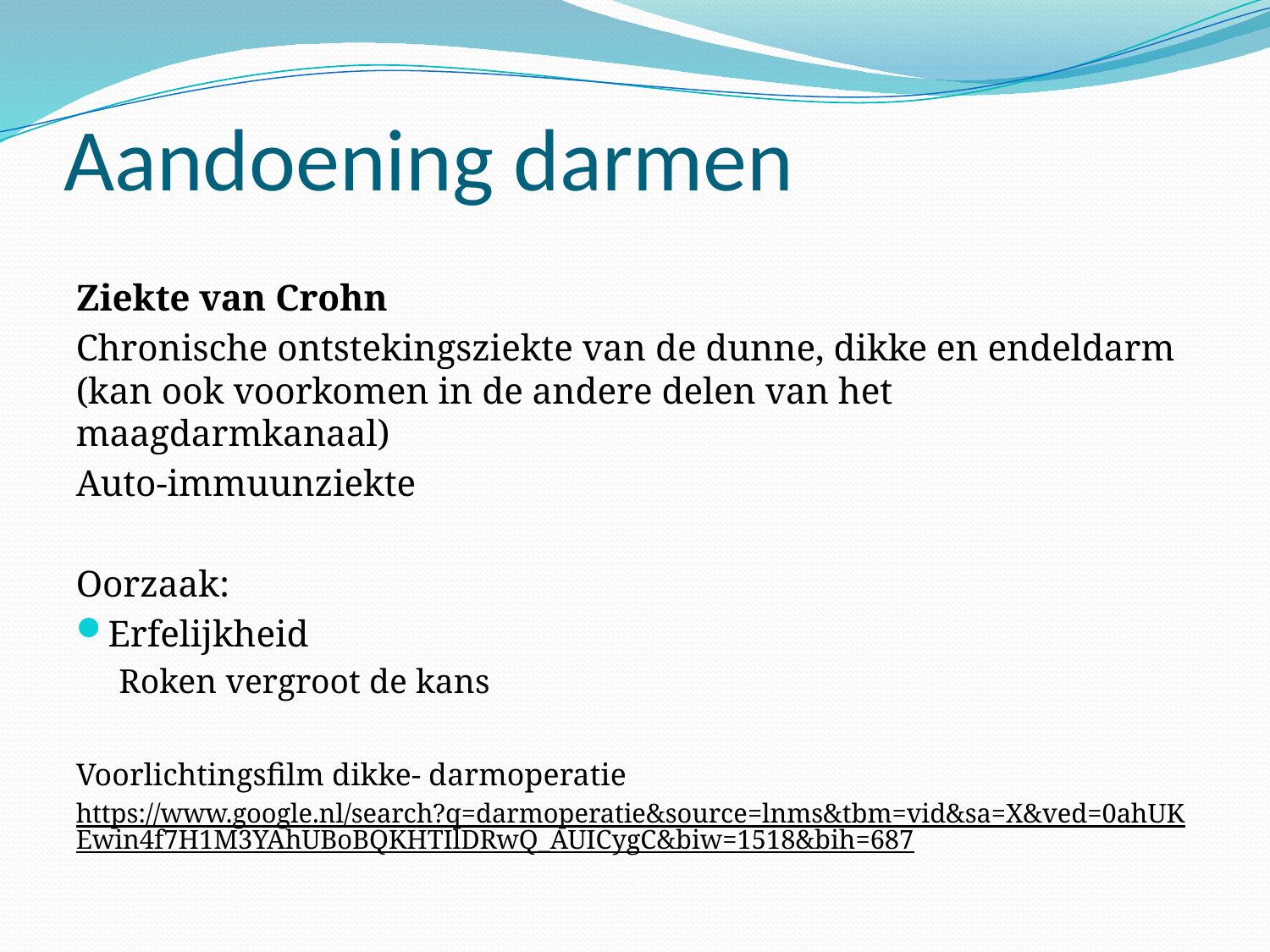

# Aandoening darmen
Ziekte van Crohn
Chronische ontstekingsziekte van de dunne, dikke en endeldarm (kan ook voorkomen in de andere delen van het maagdarmkanaal)
Auto-immuunziekte

Oorzaak:
Erfelijkheid
Roken vergroot de kans

Voorlichtingsfilm dikke- darmoperatie
https://www.google.nl/search?q=darmoperatie&source=lnms&tbm=vid&sa=X&ved=0ahUKEwin4f7H1M3YAhUBoBQKHTIlDRwQ_AUICygC&biw=1518&bih=687